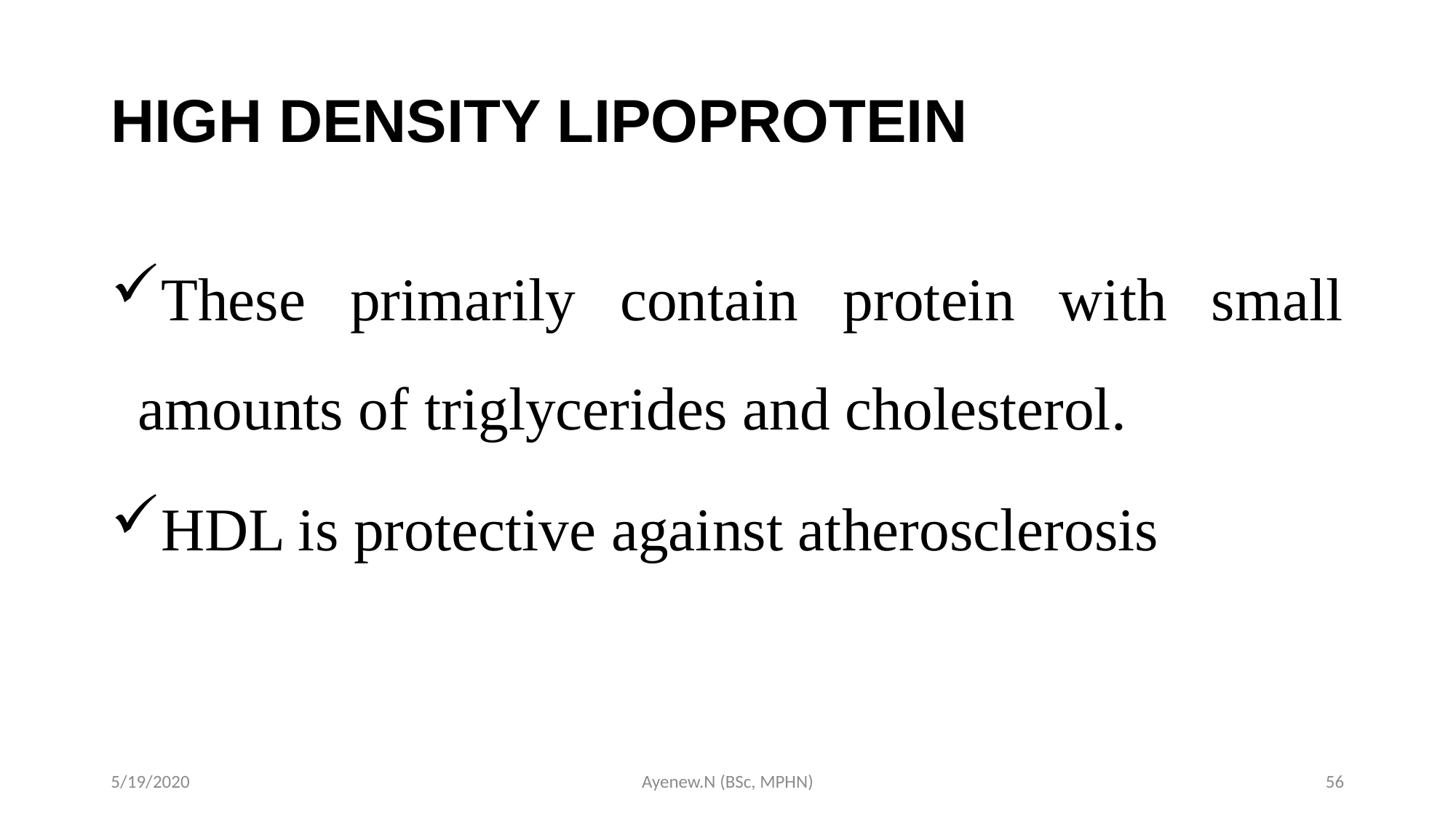

# HIGH DENSITY LIPOPROTEIN
These primarily contain protein with small amounts of triglycerides and cholesterol.
HDL is protective against atherosclerosis

5/19/2020
Ayenew.N (BSc, MPHN)
56